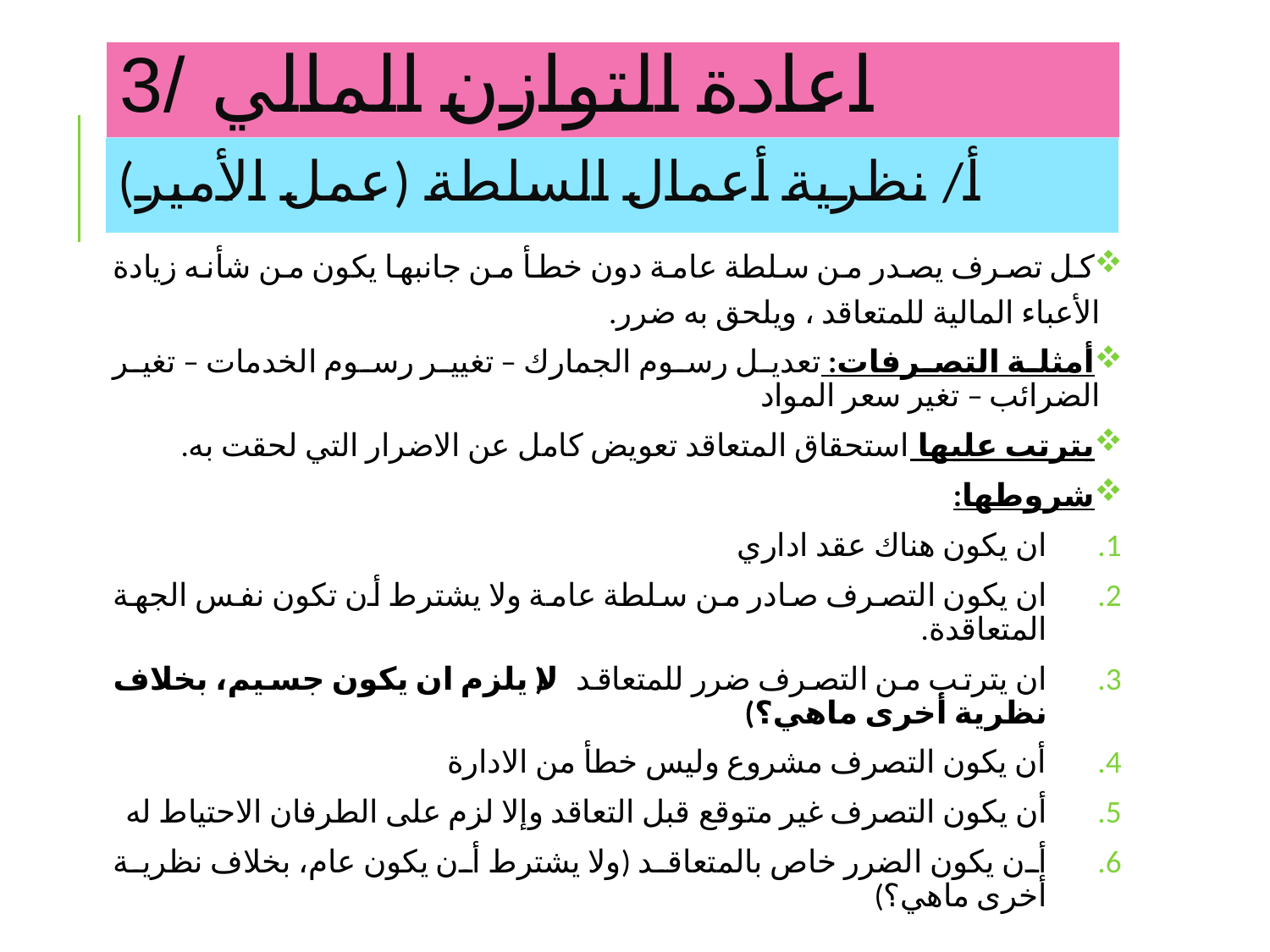

# 3/ اعادة التوازن المالي
أ/ نظرية أعمال السلطة (عمل الأمير)
كل تصرف يصدر من سلطة عامة دون خطأ من جانبها يكون من شأنه زيادة الأعباء المالية للمتعاقد ، ويلحق به ضرر.
أمثلة التصرفات: تعديل رسوم الجمارك – تغيير رسوم الخدمات – تغير الضرائب – تغير سعر المواد
يترتب عليها استحقاق المتعاقد تعويض كامل عن الاضرار التي لحقت به.
شروطها:
ان يكون هناك عقد اداري
ان يكون التصرف صادر من سلطة عامة ولا يشترط أن تكون نفس الجهة المتعاقدة.
ان يترتب من التصرف ضرر للمتعاقد (لا يلزم ان يكون جسيم، بخلاف نظرية أخرى ماهي؟)
أن يكون التصرف مشروع وليس خطأ من الادارة
أن يكون التصرف غير متوقع قبل التعاقد وإلا لزم على الطرفان الاحتياط له
أن يكون الضرر خاص بالمتعاقد (ولا يشترط أن يكون عام، بخلاف نظرية أخرى ماهي؟)